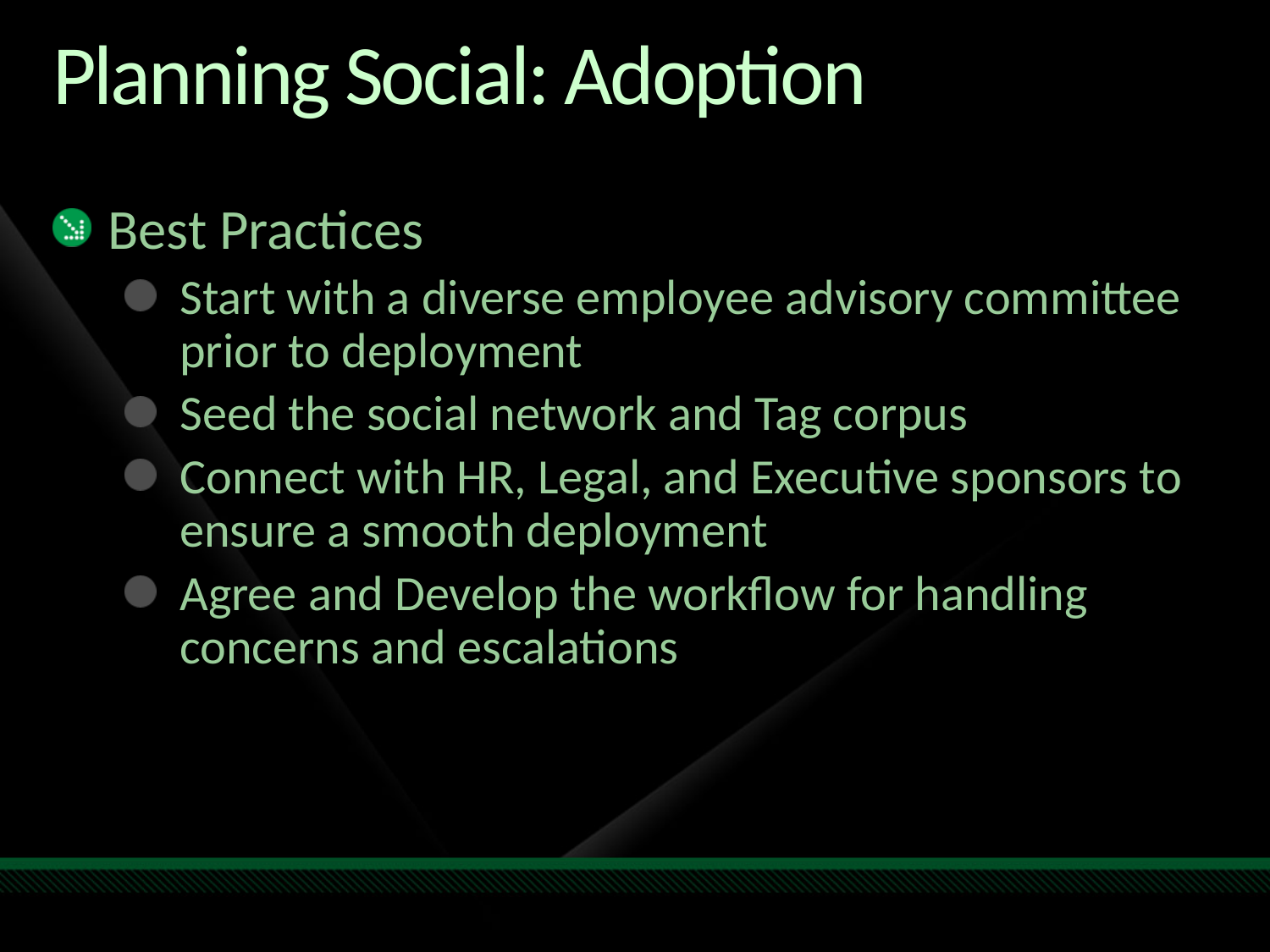

# Planning Social: Adoption
Best Practices
Start with a diverse employee advisory committee prior to deployment
Seed the social network and Tag corpus
Connect with HR, Legal, and Executive sponsors to ensure a smooth deployment
Agree and Develop the workflow for handling concerns and escalations